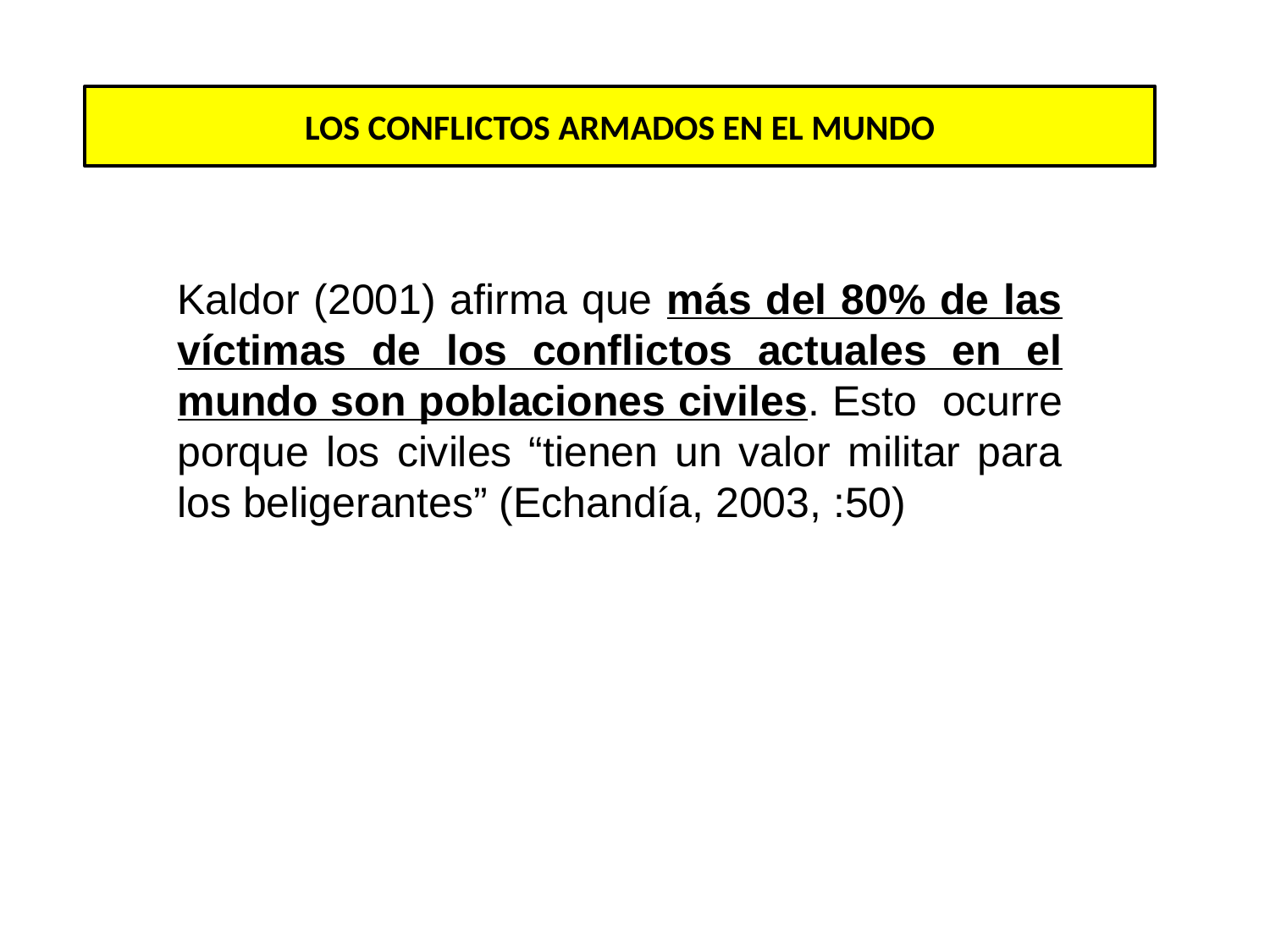

LOS CONFLICTOS ARMADOS EN EL MUNDO
Kaldor (2001) afirma que más del 80% de las víctimas de los conflictos actuales en el mundo son poblaciones civiles. Esto  ocurre porque los civiles “tienen un valor militar para los beligerantes” (Echandía, 2003, :50)